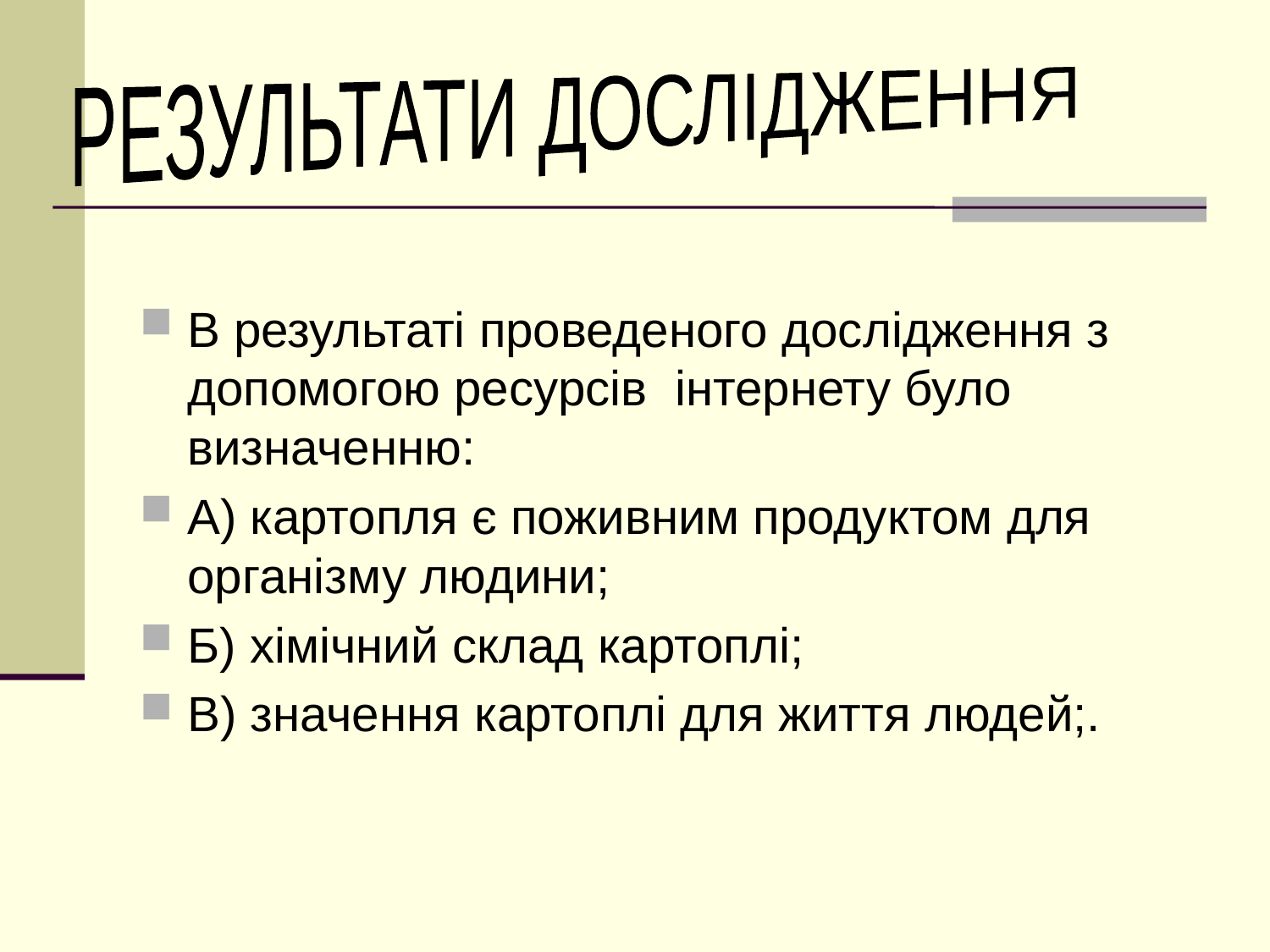

РЕЗУЛЬТАТИ ДОСЛІДЖЕННЯ

В результаті проведеного дослідження з допомогою ресурсів  інтернету було визначенню:
А) картопля є поживним продуктом для організму людини;
Б) хімічний склад картоплі;
В) значення картоплі для життя людей;.